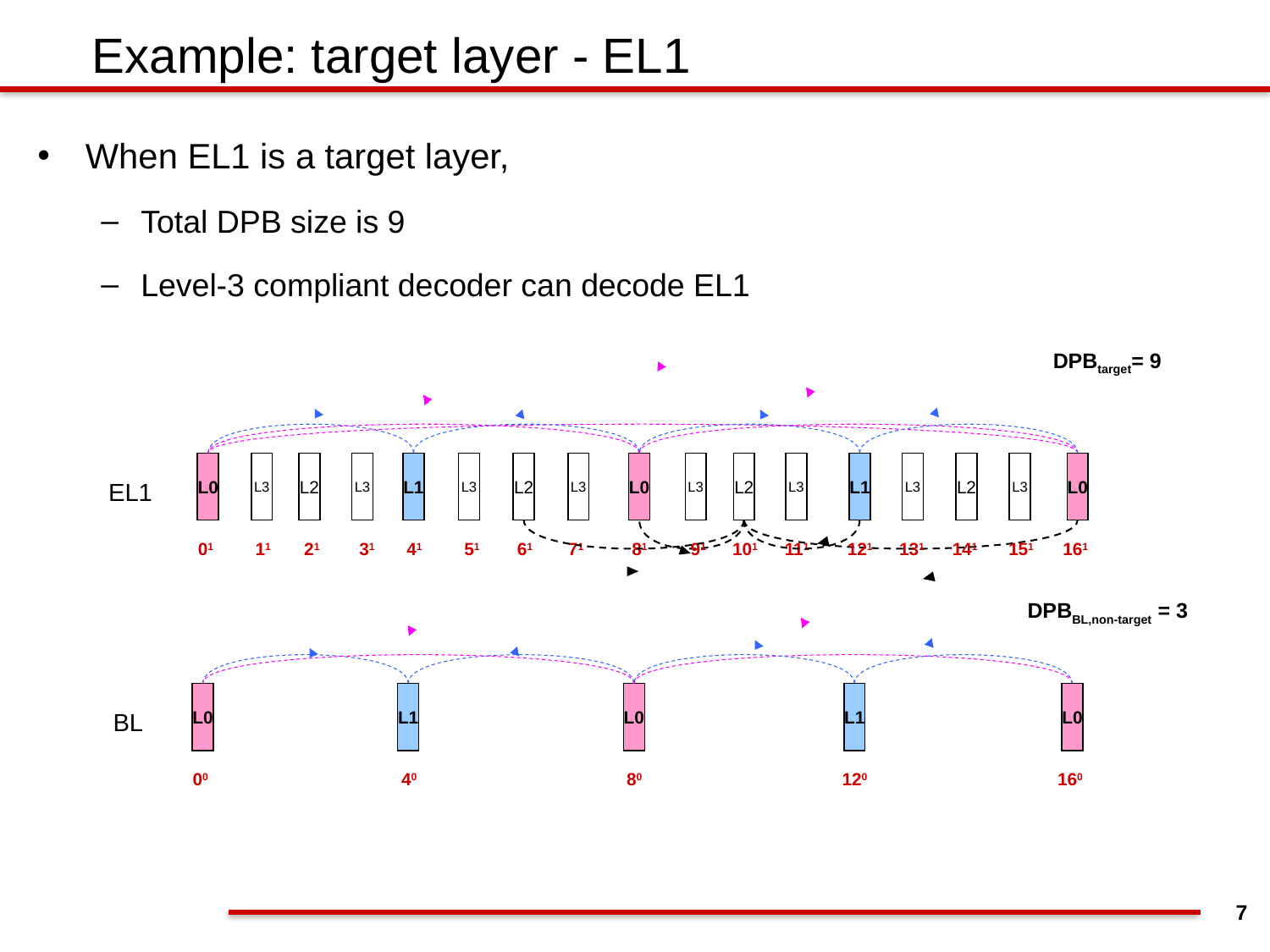

# Example: target layer - EL1
When EL1 is a target layer,
Total DPB size is 9
Level-3 compliant decoder can decode EL1

DPBtarget= 9

L0
L3
L2
L3
L1
L3
L2
L3
L0
L3
L2
L3
L1
L3
L2
L3
L0
EL1
01
11
21
31
41
51
61
71
81
91
101
111
121
131
141
151
161

DPBBL,non-target = 3

L0
L1
L0
L1
L0
BL
00
40
80
120
160
7